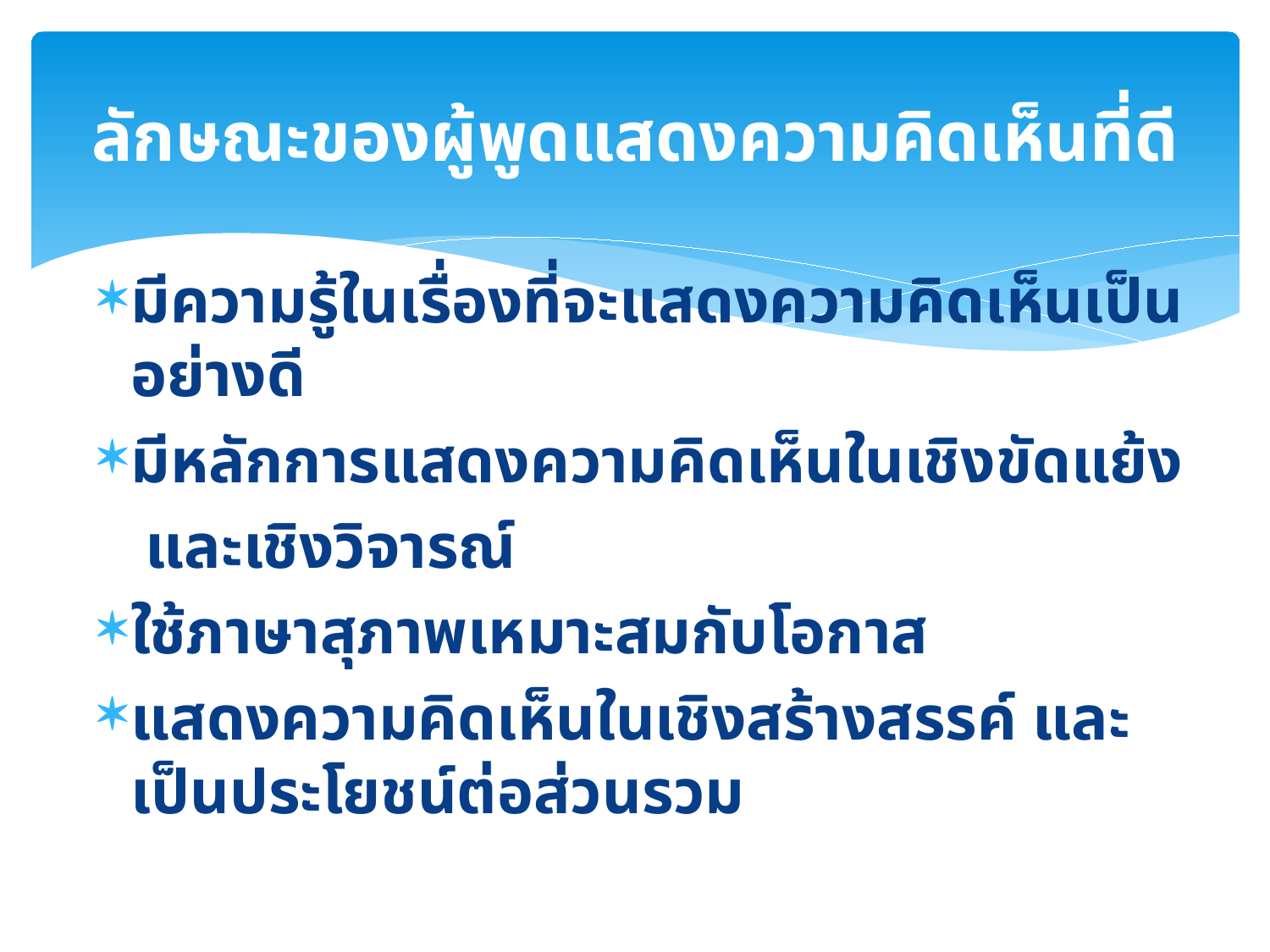

# ลักษณะของผู้พูดแสดงความคิดเห็นที่ดี
มีความรู้ในเรื่องที่จะแสดงความคิดเห็นเป็นอย่างดี
มีหลักการแสดงความคิดเห็นในเชิงขัดแย้ง
   และเชิงวิจารณ์
ใช้ภาษาสุภาพเหมาะสมกับโอกาส
แสดงความคิดเห็นในเชิงสร้างสรรค์ และเป็นประโยชน์ต่อส่วนรวม